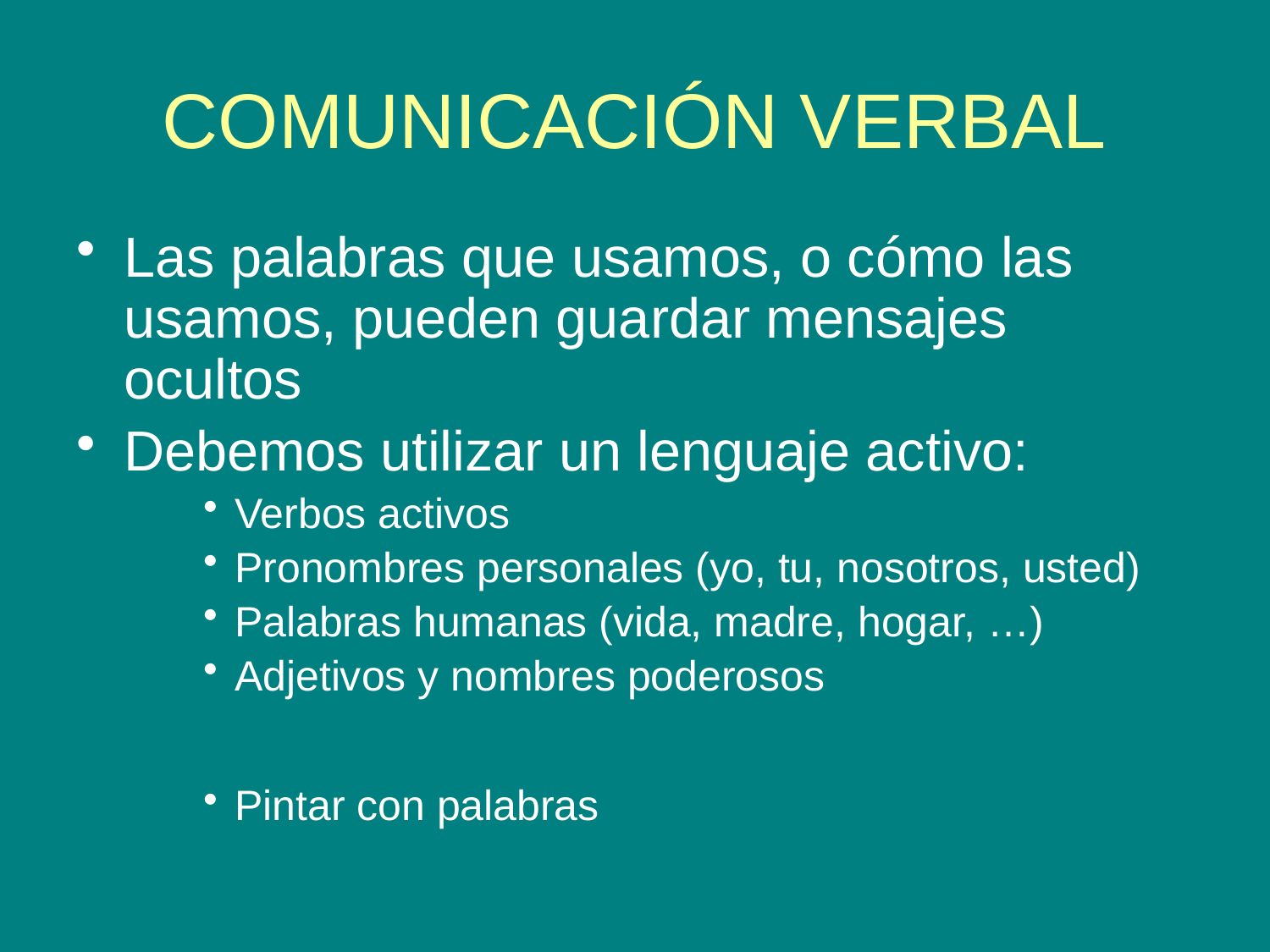

# COMUNICACIÓN VERBAL
Las palabras que usamos, o cómo las usamos, pueden guardar mensajes ocultos
Debemos utilizar un lenguaje activo:
Verbos activos
Pronombres personales (yo, tu, nosotros, usted)
Palabras humanas (vida, madre, hogar, …)
Adjetivos y nombres poderosos

Pintar con palabras